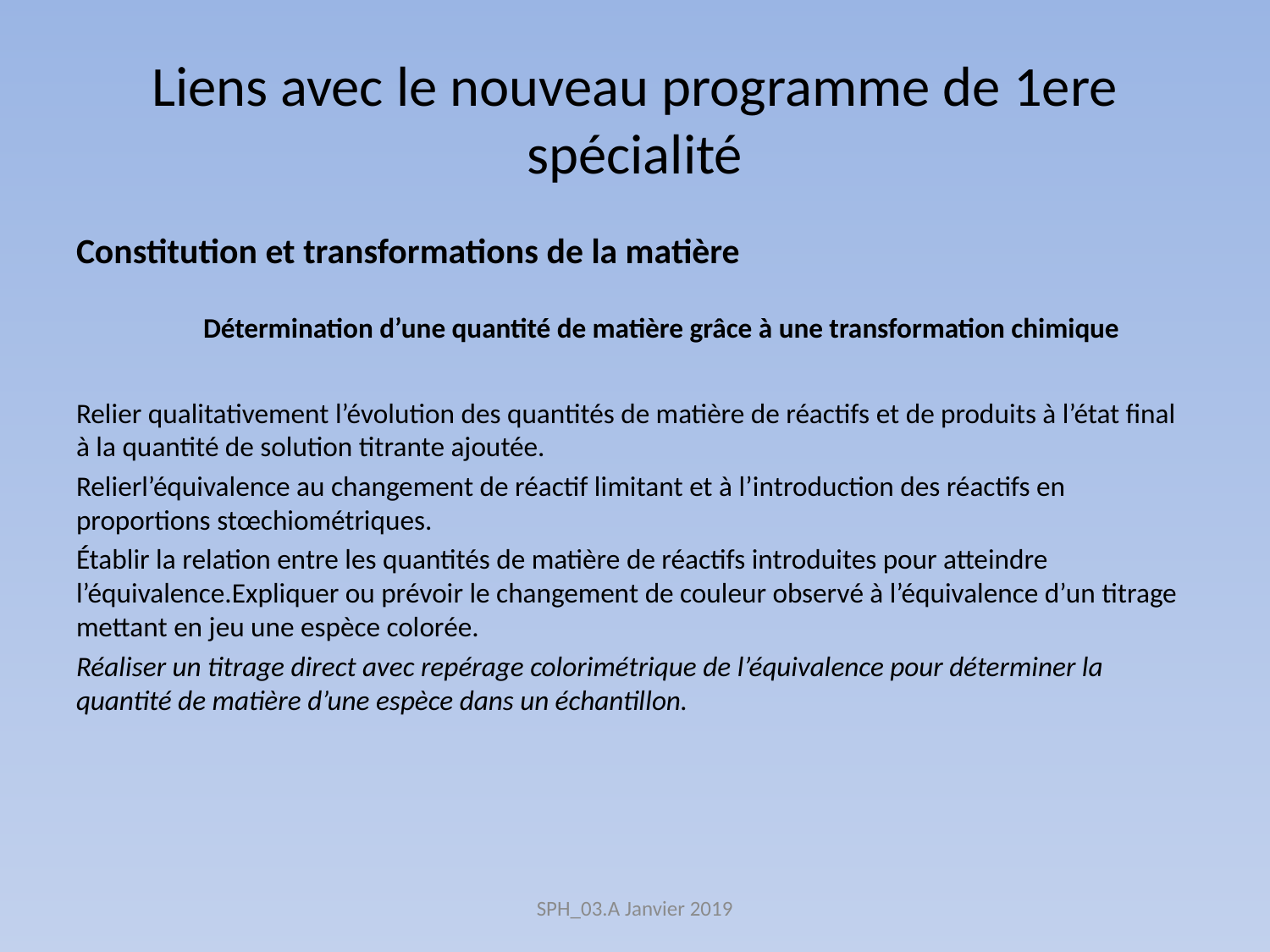

# Liens avec le nouveau programme de 1ere spécialité
Constitution et transformations de la matière
	Détermination d’une quantité de matière grâce à une transformation chimique

Relier qualitativement l’évolution des quantités de matière de réactifs et de produits à l’état final à la quantité de solution titrante ajoutée.
Relierl’équivalence au changement de réactif limitant et à l’introduction des réactifs en proportions stœchiométriques.
Établir la relation entre les quantités de matière de réactifs introduites pour atteindre l’équivalence.Expliquer ou prévoir le changement de couleur observé à l’équivalence d’un titrage mettant en jeu une espèce colorée.
Réaliser un titrage direct avec repérage colorimétrique de l’équivalence pour déterminer la quantité de matière d’une espèce dans un échantillon.
SPH_03.A Janvier 2019